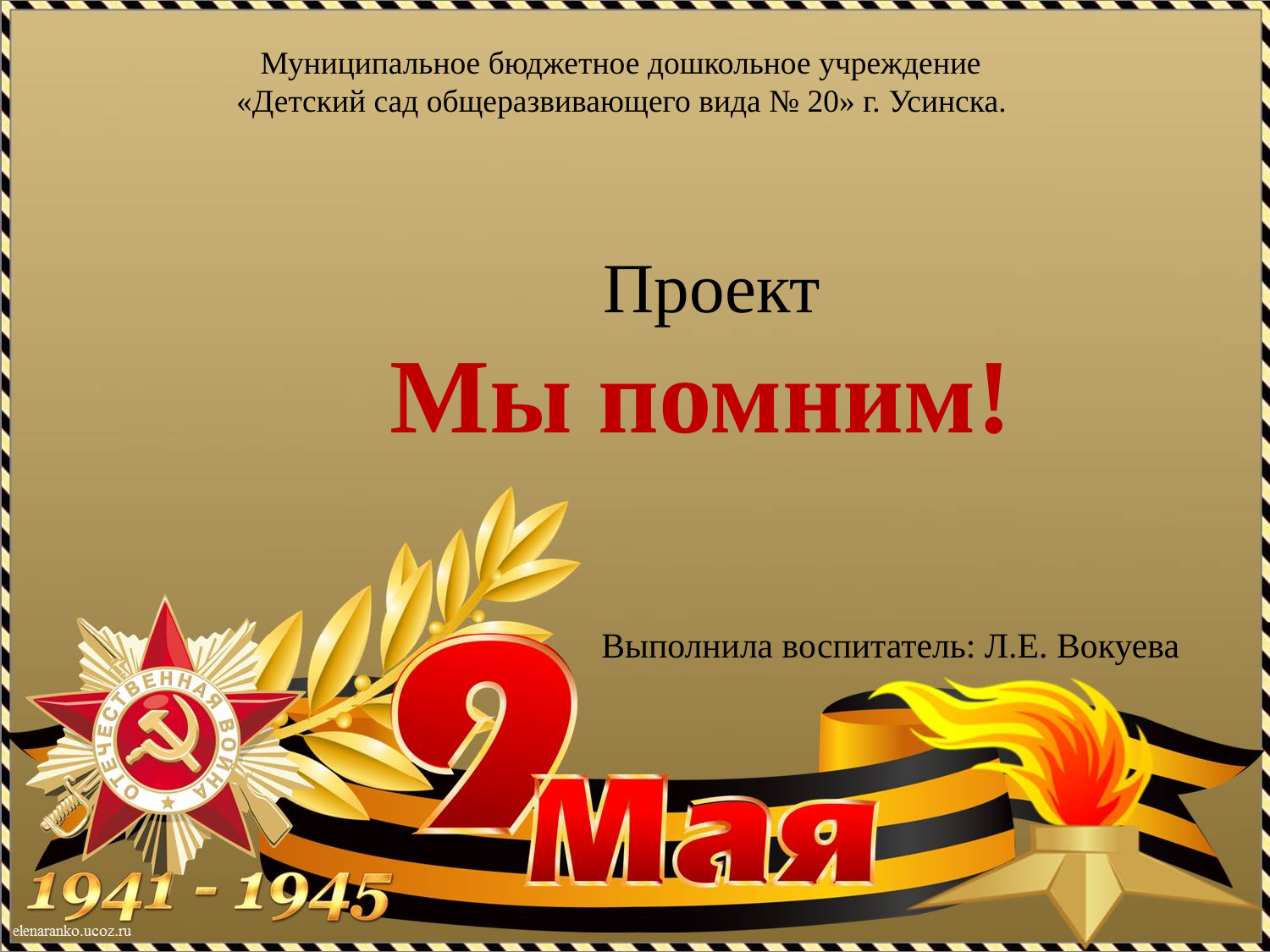

Муниципальное бюджетное дошкольное учреждение
                     «Детский сад общеразвивающего вида № 20» г. Усинска.
#
                                           Проект
     Мы помним!
Выполнила воспитатель: Л.Е. Вокуева